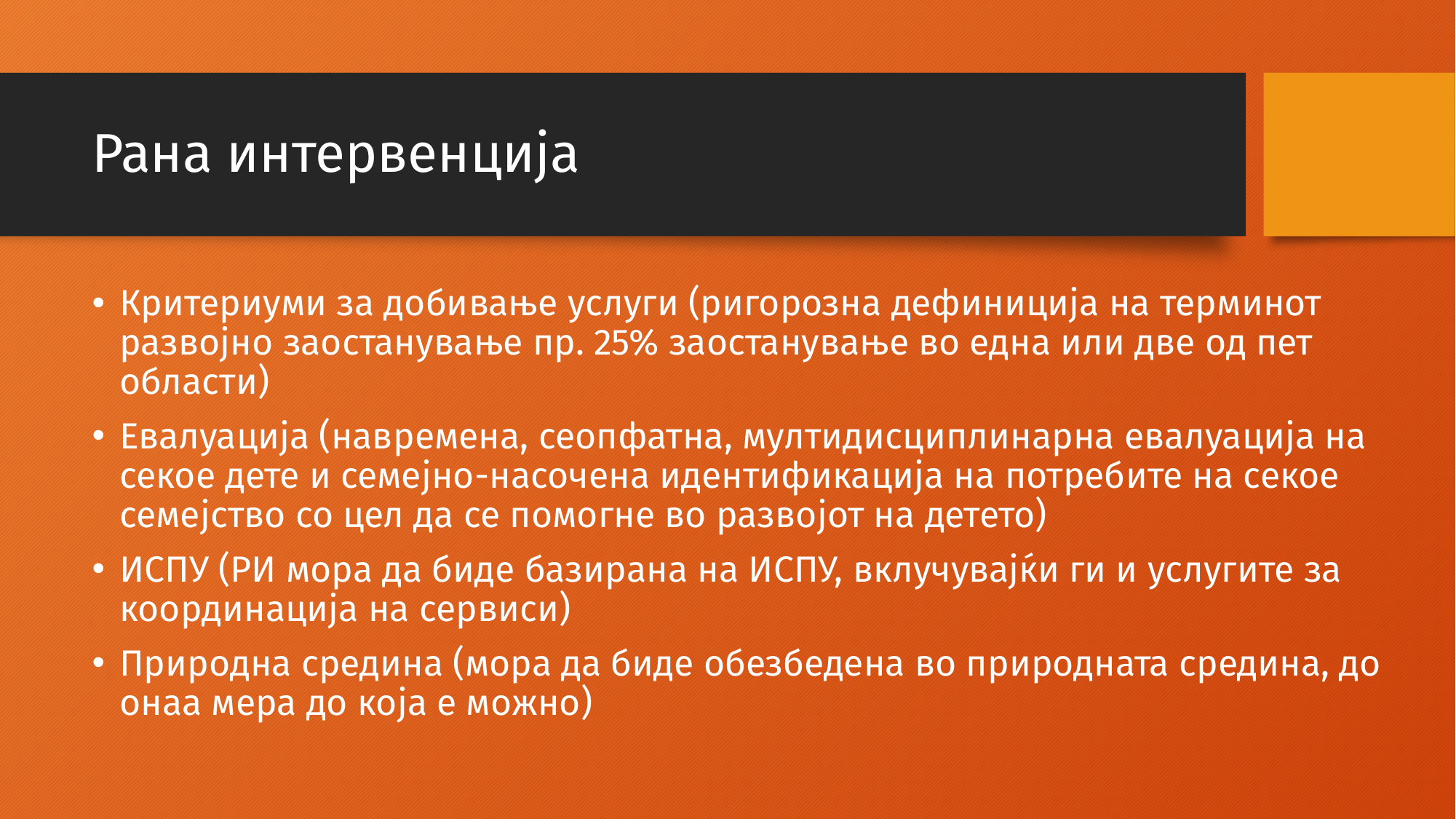

# Рана интервенција
Критериуми за добивање услуги (ригорозна дефиниција на терминот развојно заостанување пр. 25% заостанување во една или две од пет области)
Евалуација (навремена, сеопфатна, мултидисциплинарна евалуација на секое дете и семејно-насочена идентификација на потребите на секое семејство со цел да се помогне во развојот на детето)
ИСПУ (РИ мора да биде базирана на ИСПУ, вклучувајќи ги и услугите за координација на сервиси)
Природна средина (мора да биде обезбедена во природната средина, до онаа мера до која е можно)